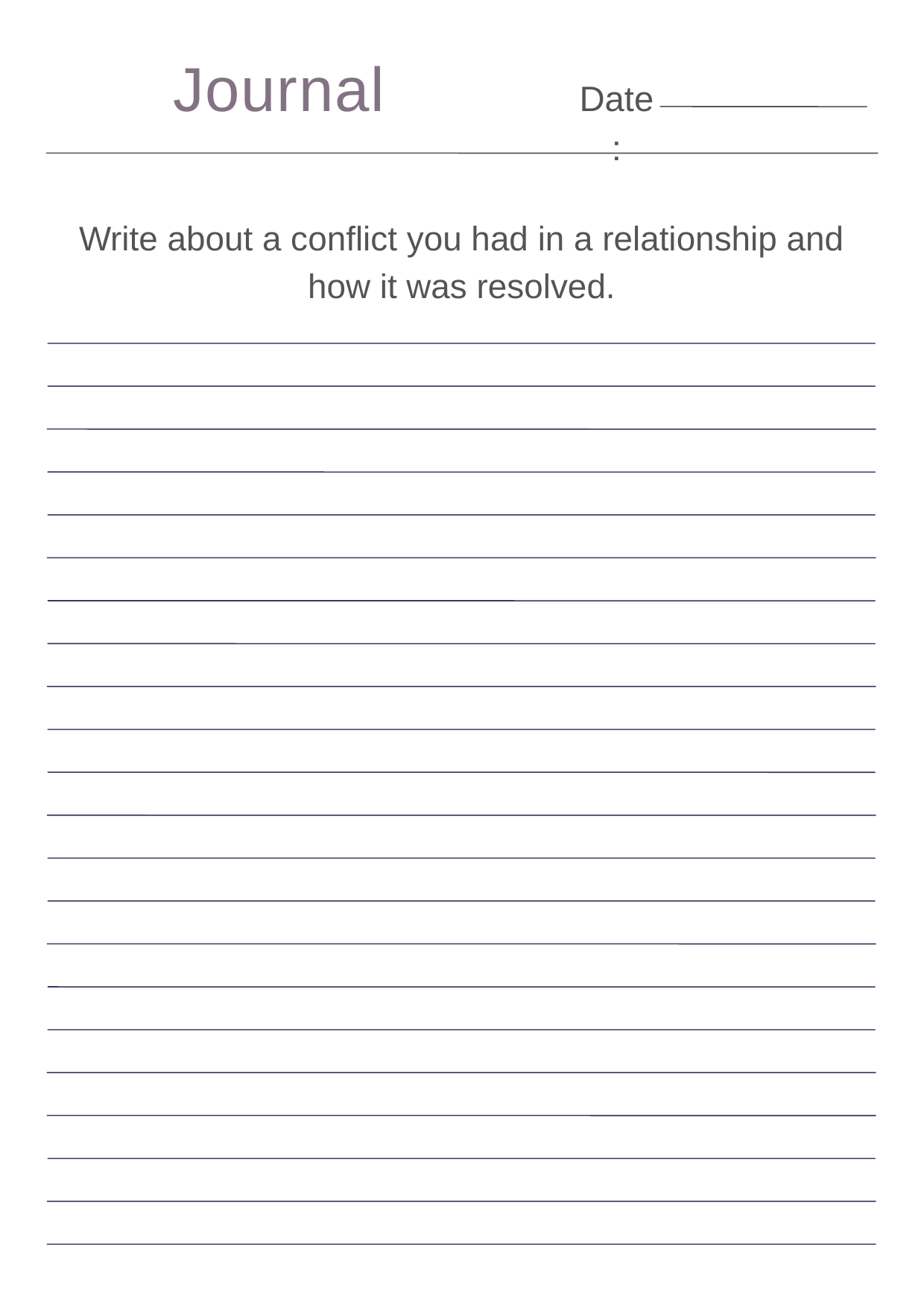

Journal
Date:

Write about a conflict you had in a relationship and how it was resolved.